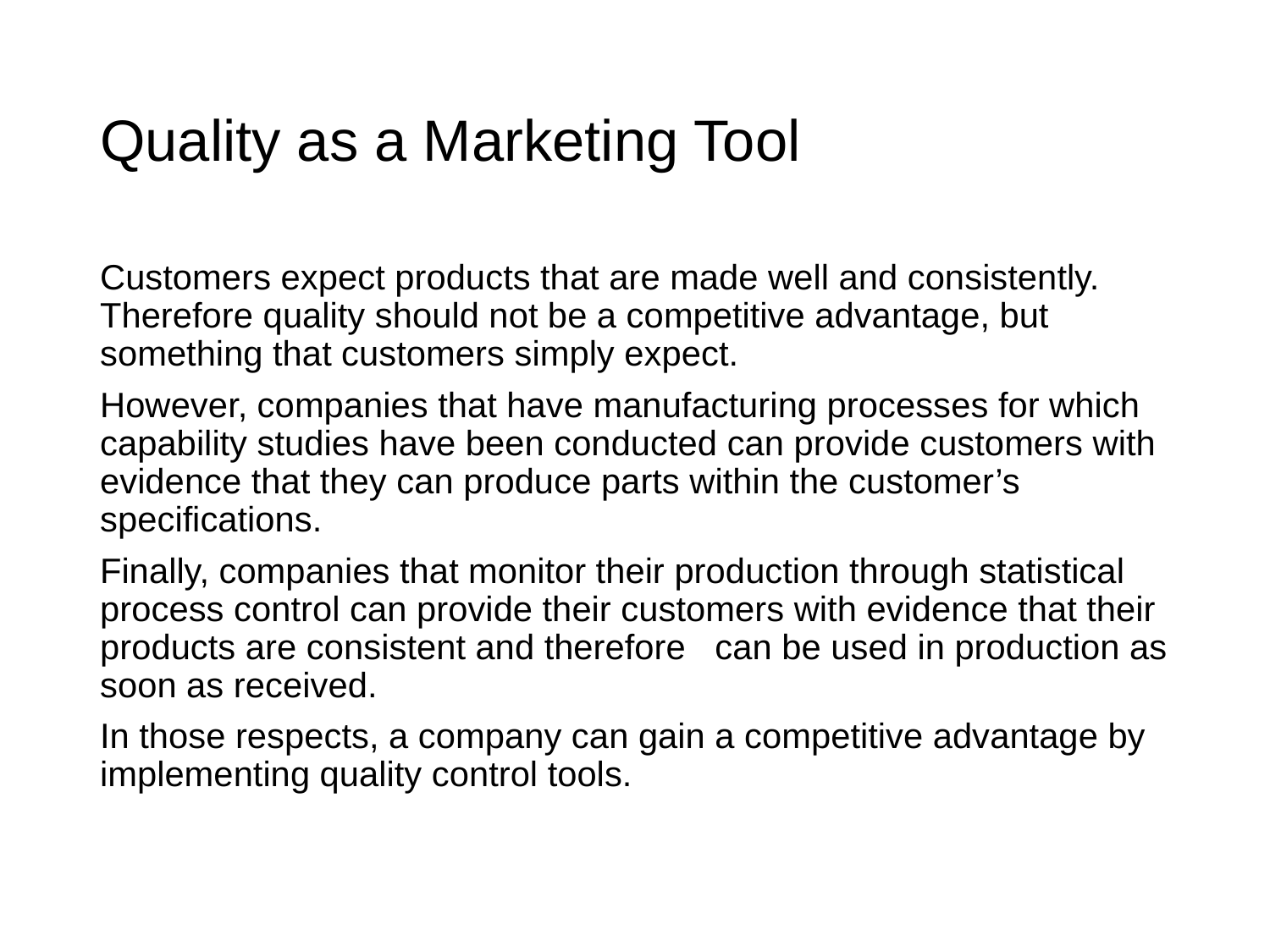

# Quality as a Marketing Tool
Customers expect products that are made well and consistently. Therefore quality should not be a competitive advantage, but something that customers simply expect.
However, companies that have manufacturing processes for which capability studies have been conducted can provide customers with evidence that they can produce parts within the customer’s specifications.
Finally, companies that monitor their production through statistical process control can provide their customers with evidence that their products are consistent and therefore   can be used in production as soon as received.
In those respects, a company can gain a competitive advantage by implementing quality control tools.